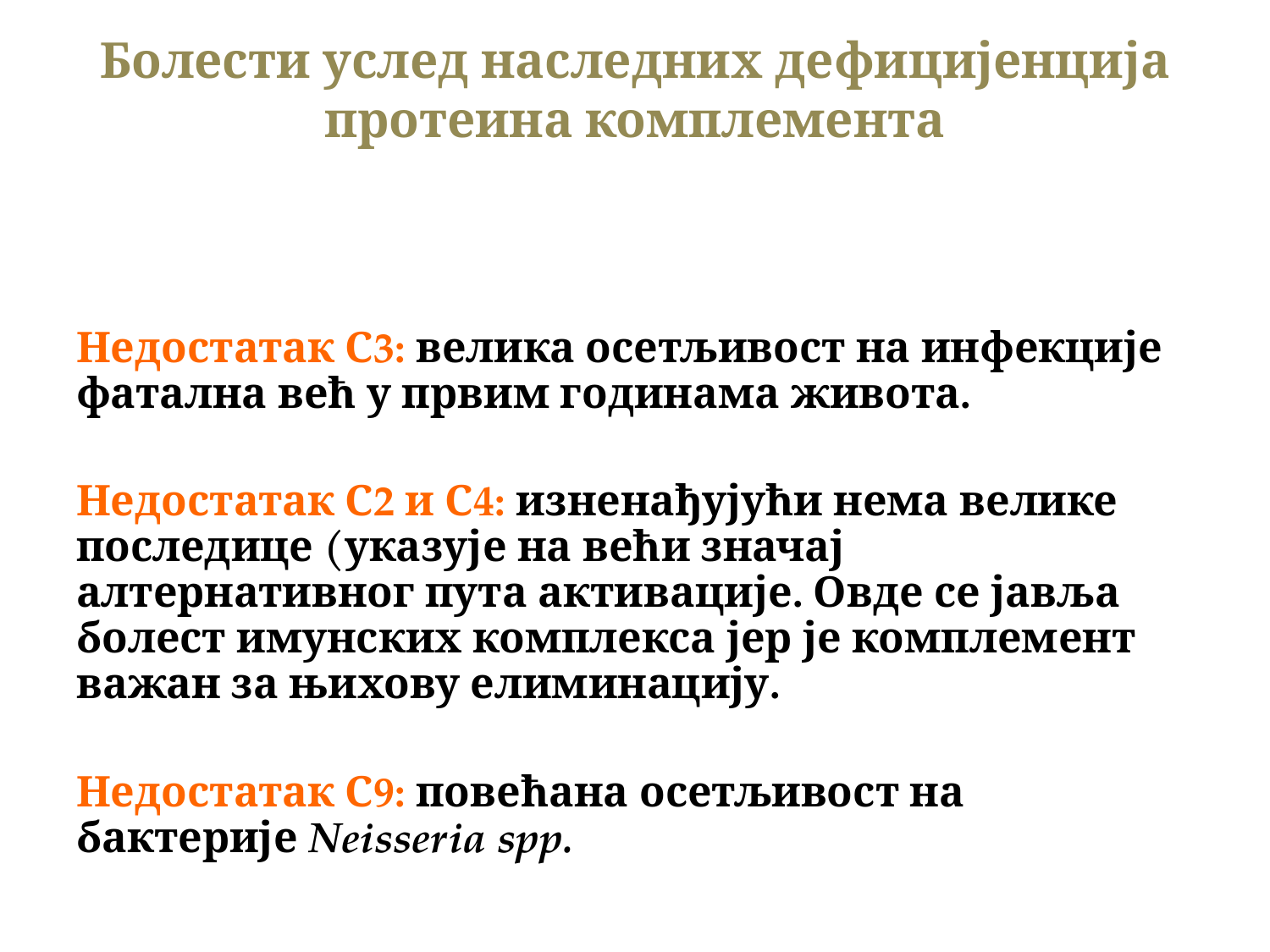

# Болести услед наследних дефицијенција протеина комплемента

Недостатак С3: велика осетљивост на инфекције фатална већ у првим годинама живота.

Недостатак С2 и С4: изненађујући нема велике последице (указује на већи значај алтернативног пута активације. Овде се јавља болест имунских комплекса јер је комплемент важан за њихову елиминацију.

Недостатак С9: повећана осетљивост на бактерије Neisseria spp.